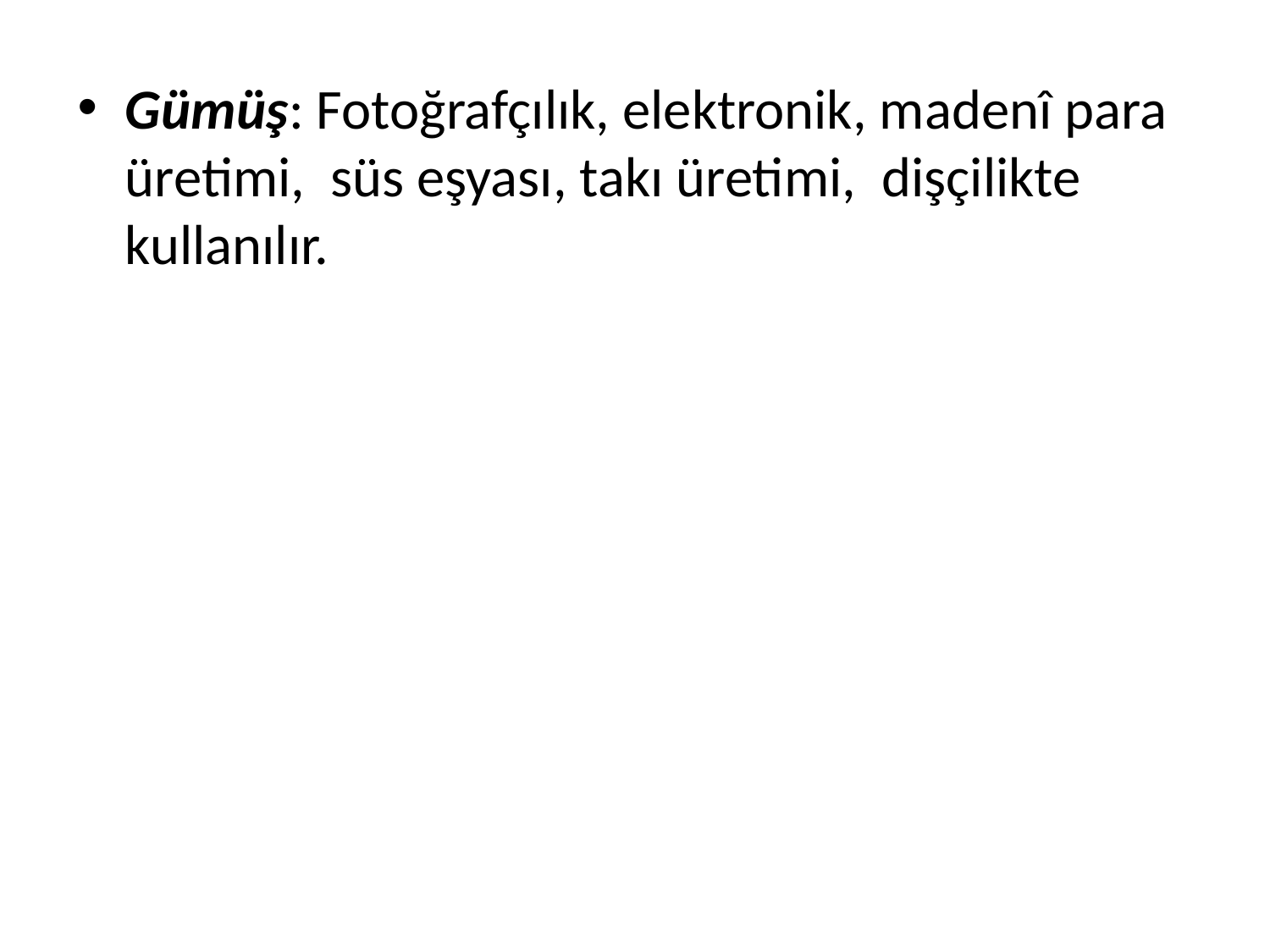

Gümüş: Fotoğrafçılık, elektronik, madenî para üretimi,  süs eşyası, takı üretimi,  dişçilikte kullanılır.